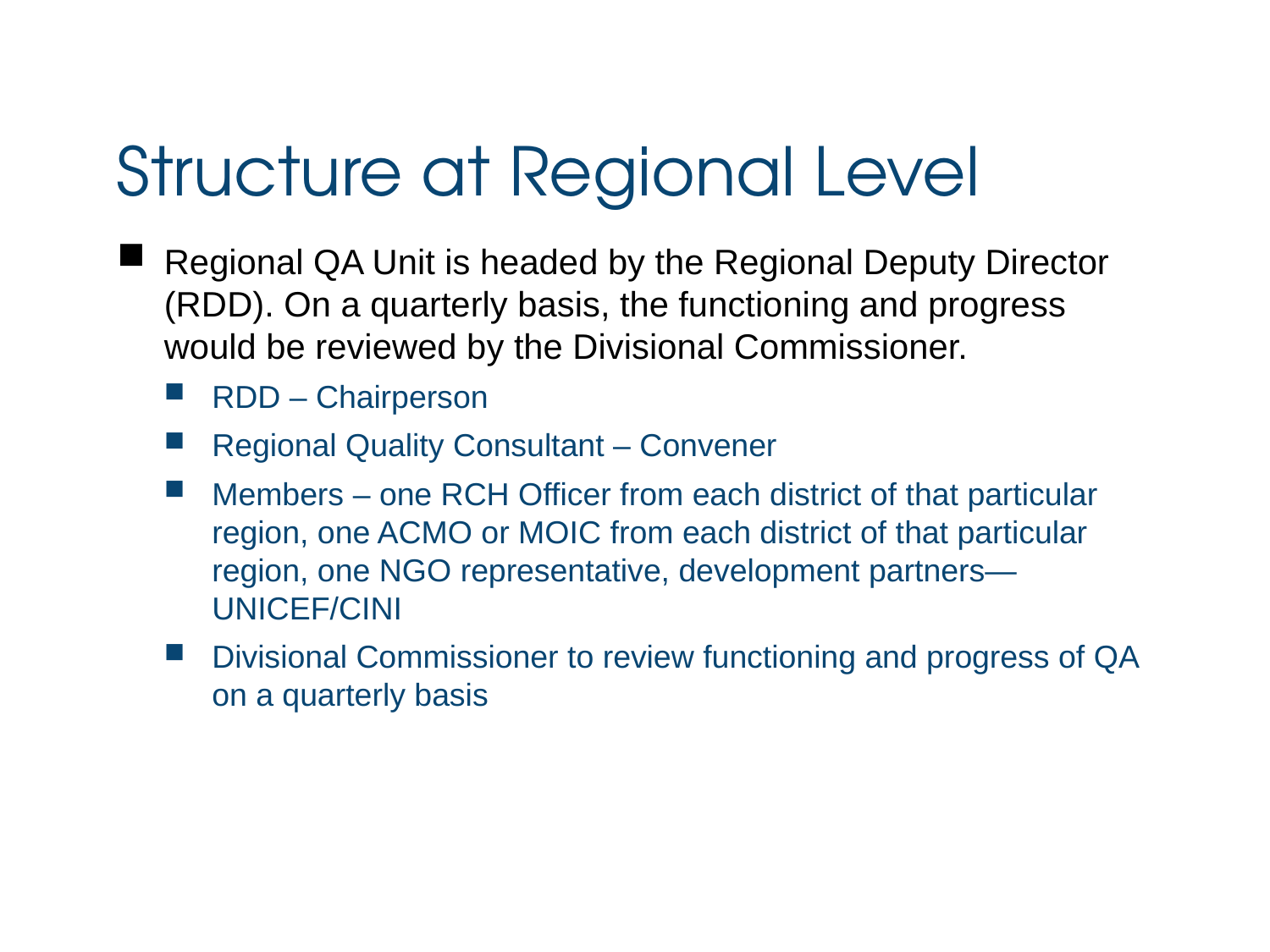

# Structure at Regional Level
Regional QA Unit is headed by the Regional Deputy Director (RDD). On a quarterly basis, the functioning and progress would be reviewed by the Divisional Commissioner.
RDD – Chairperson
Regional Quality Consultant – Convener
Members – one RCH Officer from each district of that particular region, one ACMO or MOIC from each district of that particular region, one NGO representative, development partners—UNICEF/CINI
Divisional Commissioner to review functioning and progress of QA on a quarterly basis